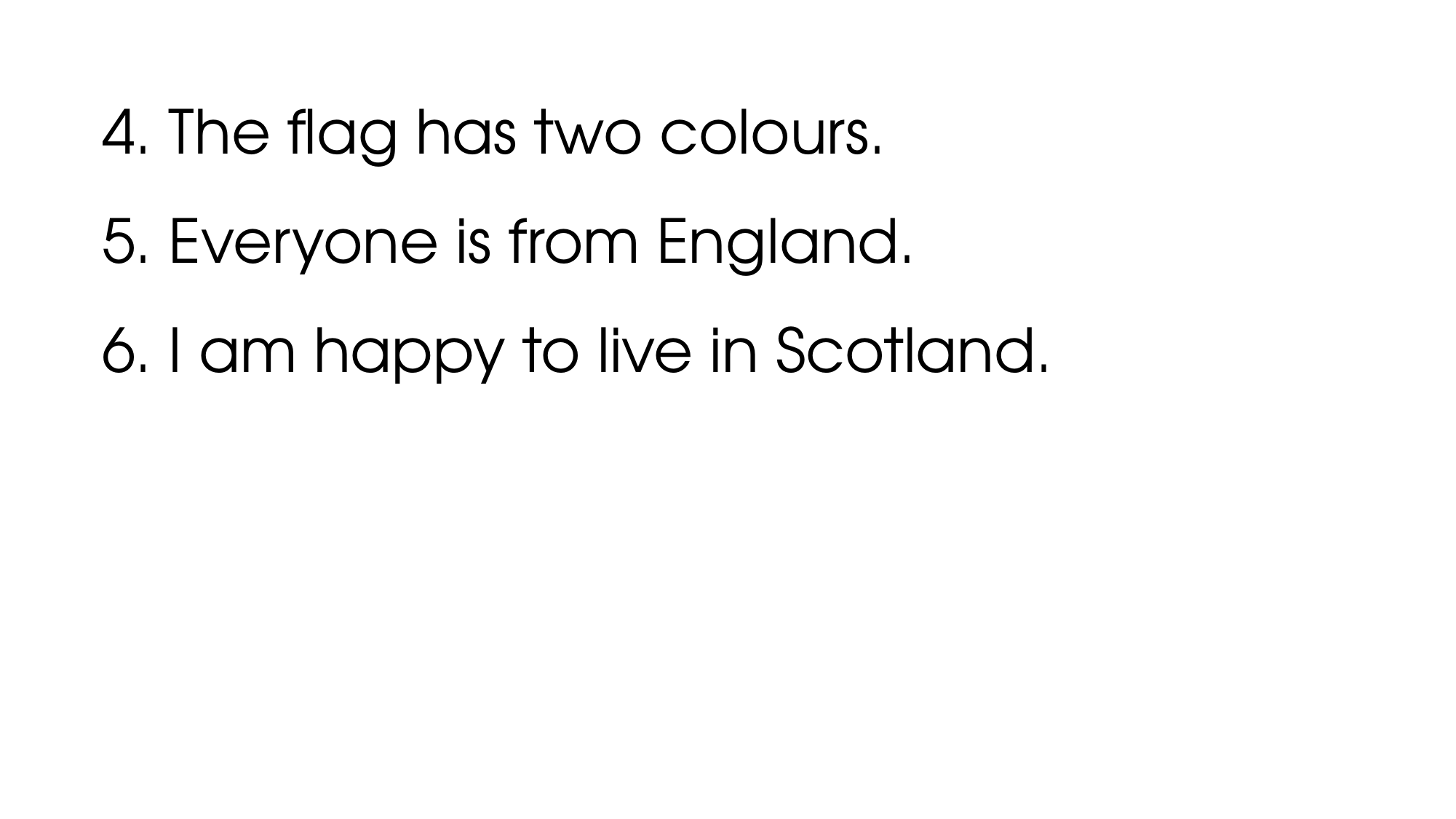

4. The flag has two colours.
5. Everyone is from England.
6. I am happy to live in Scotland.